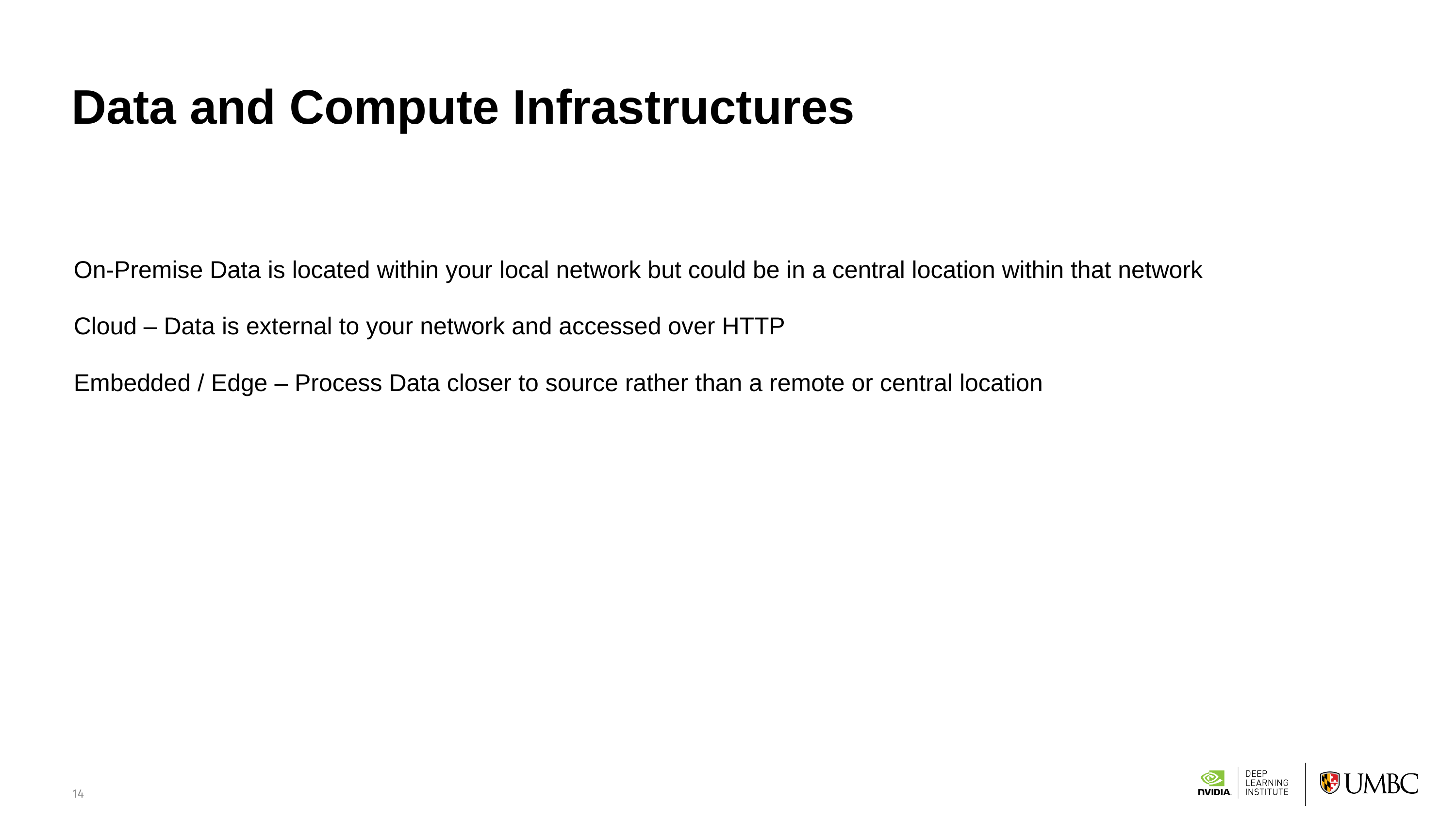

# Data and Compute Infrastructures
On-Premise Data is located within your local network but could be in a central location within that network
Cloud – Data is external to your network and accessed over HTTP
Embedded / Edge – Process Data closer to source rather than a remote or central location